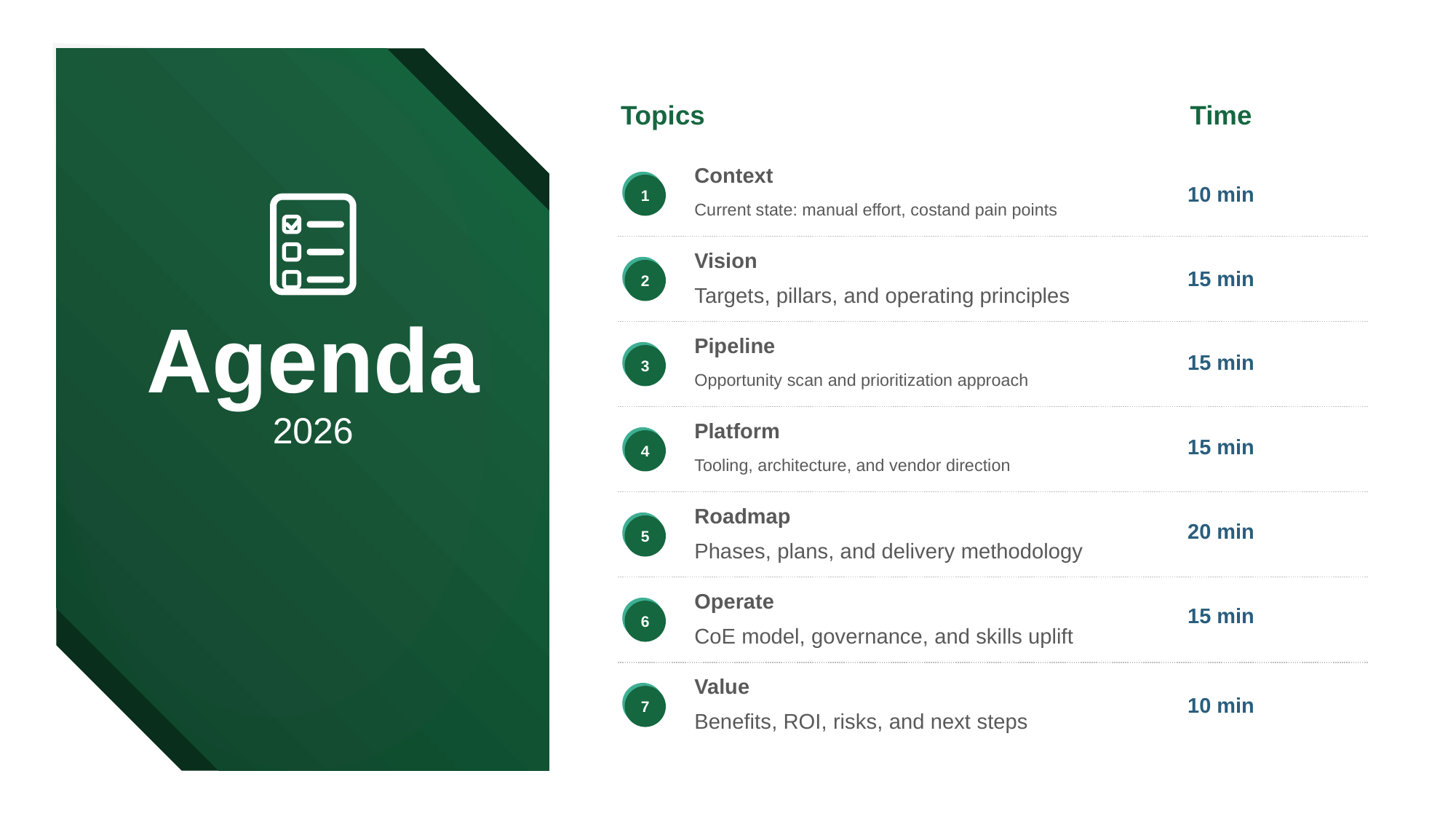

Topics
Time
Context
Current state: manual effort, costand pain points

1

10 min
Vision
Targets, pillars, and operating principles

2
15 min
# Agenda 2026
Pipeline
Opportunity scan and prioritization approach

3
15 min
Platform
Tooling, architecture, and vendor direction

4
15 min
Roadmap
Phases, plans, and delivery methodology

5
20 min
Operate
CoE model, governance, and skills uplift

6
15 min
Value
Benefits, ROI, risks, and next steps

7
10 min